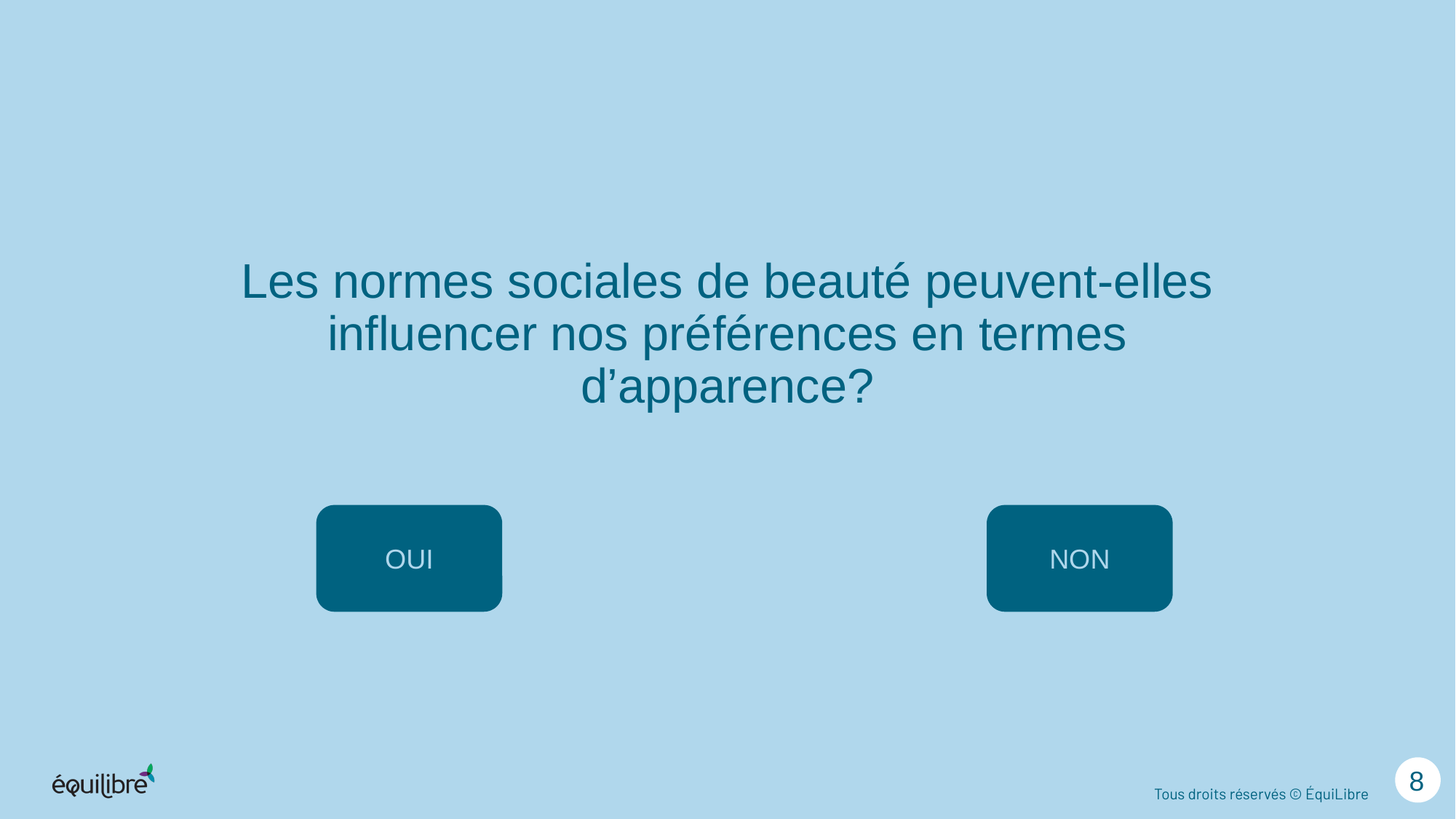

# Les normes sociales de beauté peuvent-elles influencer nos préférences en termes d’apparence?
OUI
NON

8
2